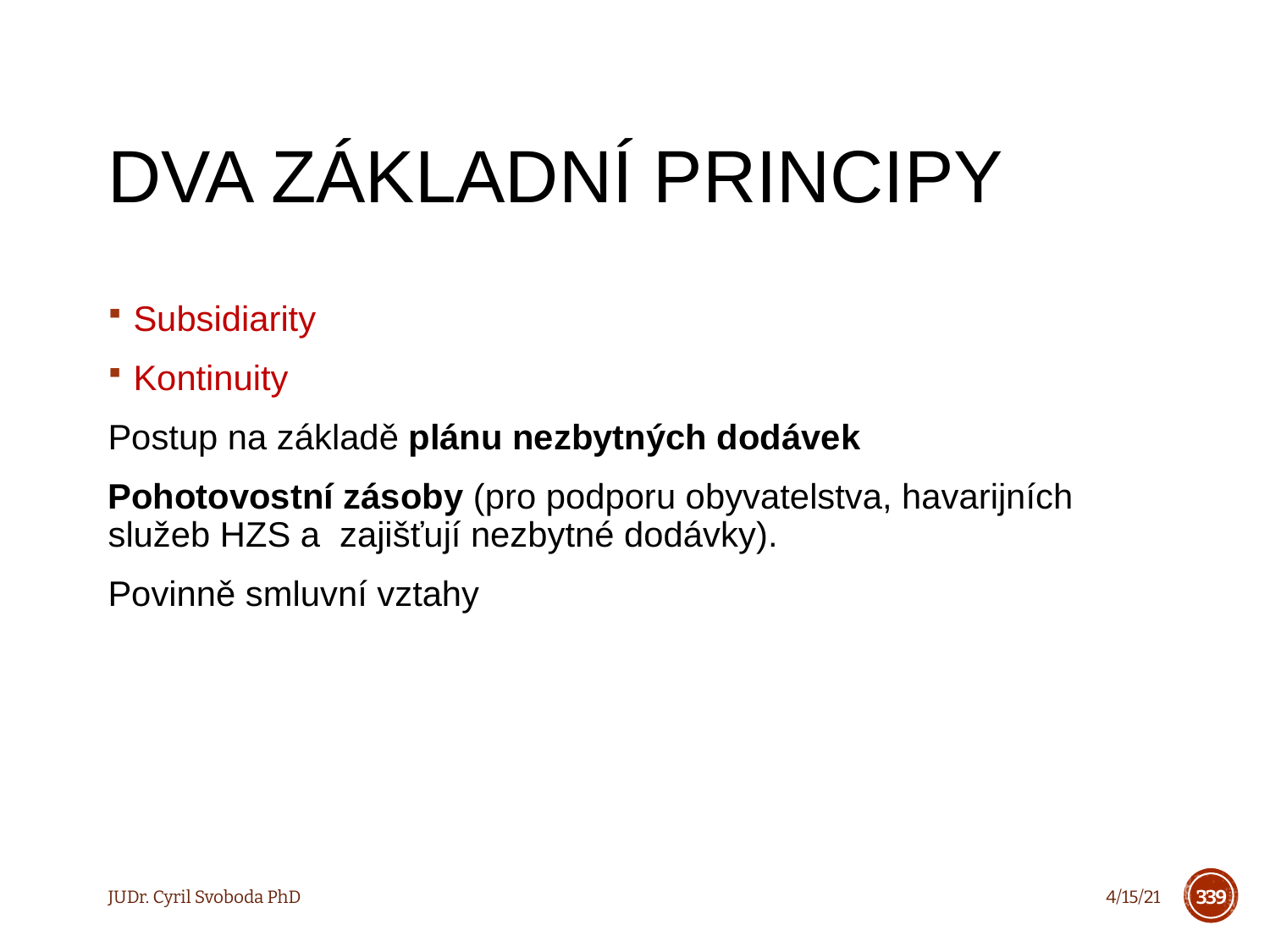

# Dva základní principy
Subsidiarity
Kontinuity
Postup na základě plánu nezbytných dodávek
Pohotovostní zásoby (pro podporu obyvatelstva, havarijních služeb HZS a  zajišťují nezbytné dodávky).
Povinně smluvní vztahy
JUDr. Cyril Svoboda PhD
4/15/21
339